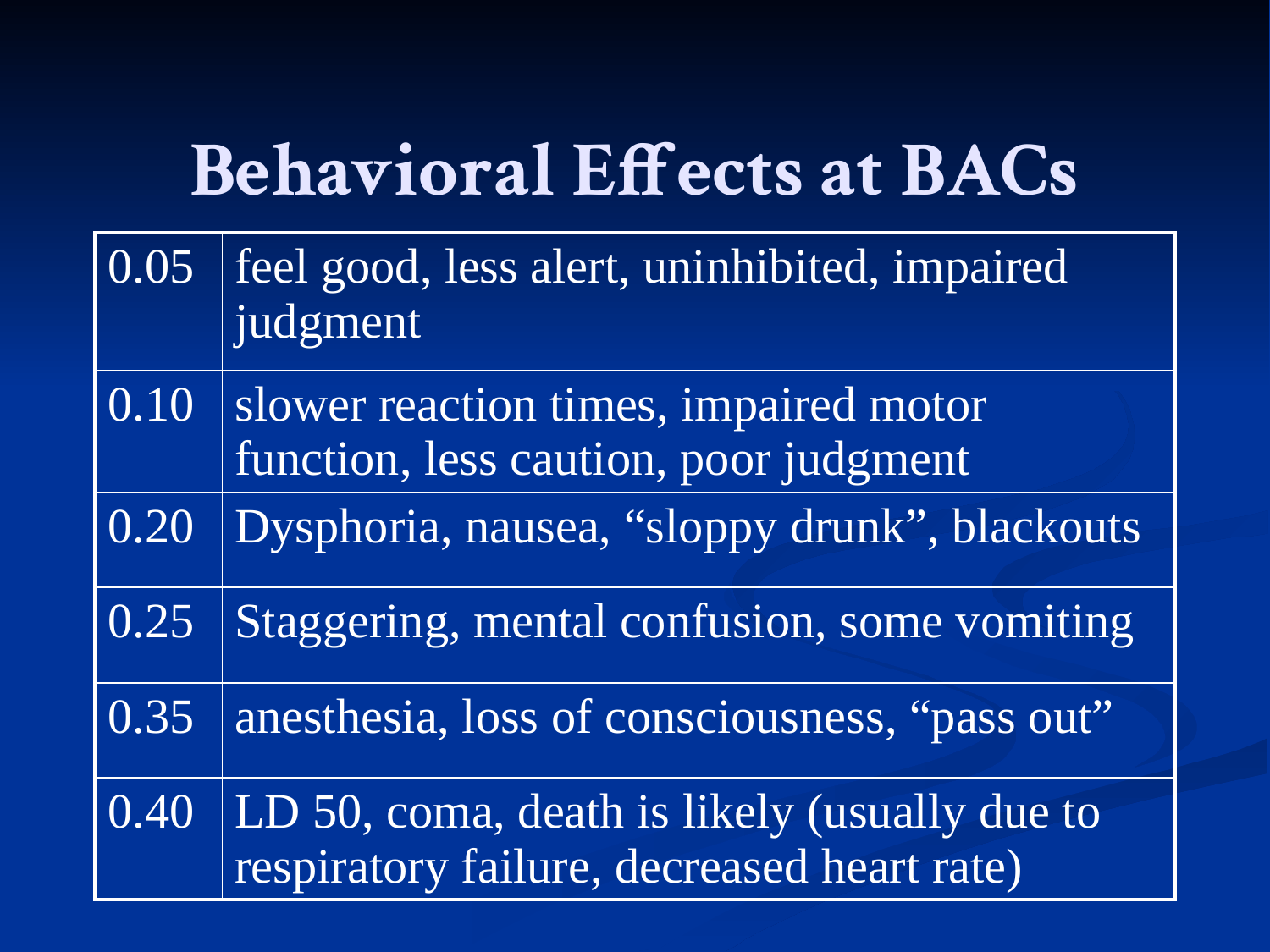

# Behavioral Effects at BACs
| 0.05 | feel good, less alert, uninhibited, impaired judgment |
| --- | --- |
| 0.10 | slower reaction times, impaired motor function, less caution, poor judgment |
| 0.20 | Dysphoria, nausea, “sloppy drunk”, blackouts |
| 0.25 | Staggering, mental confusion, some vomiting |
| 0.35 | anesthesia, loss of consciousness, “pass out” |
| 0.40 | LD 50, coma, death is likely (usually due to respiratory failure, decreased heart rate) |